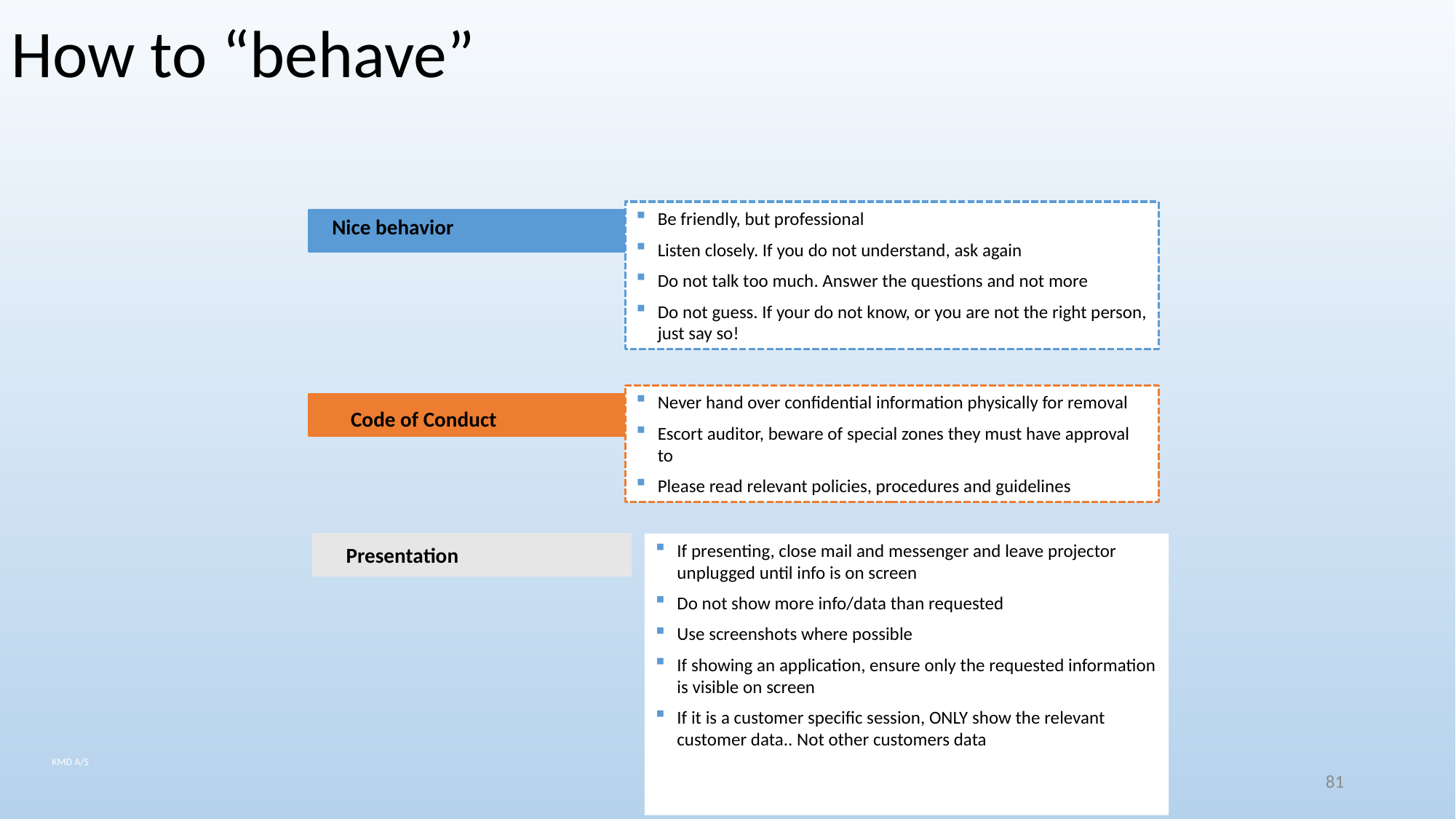

# How to “behave”
Be friendly, but professional
Listen closely. If you do not understand, ask again
Do not talk too much. Answer the questions and not more
Do not guess. If your do not know, or you are not the right person, just say so!
Nice behavior

Never hand over confidential information physically for removal
Escort auditor, beware of special zones they must have approval to
Please read relevant policies, procedures and guidelines

 Code of Conduct
If presenting, close mail and messenger and leave projector unplugged until info is on screen
Do not show more info/data than requested
Use screenshots where possible
If showing an application, ensure only the requested information is visible on screen
If it is a customer specific session, ONLY show the relevant customer data.. Not other customers data

Presentation
81